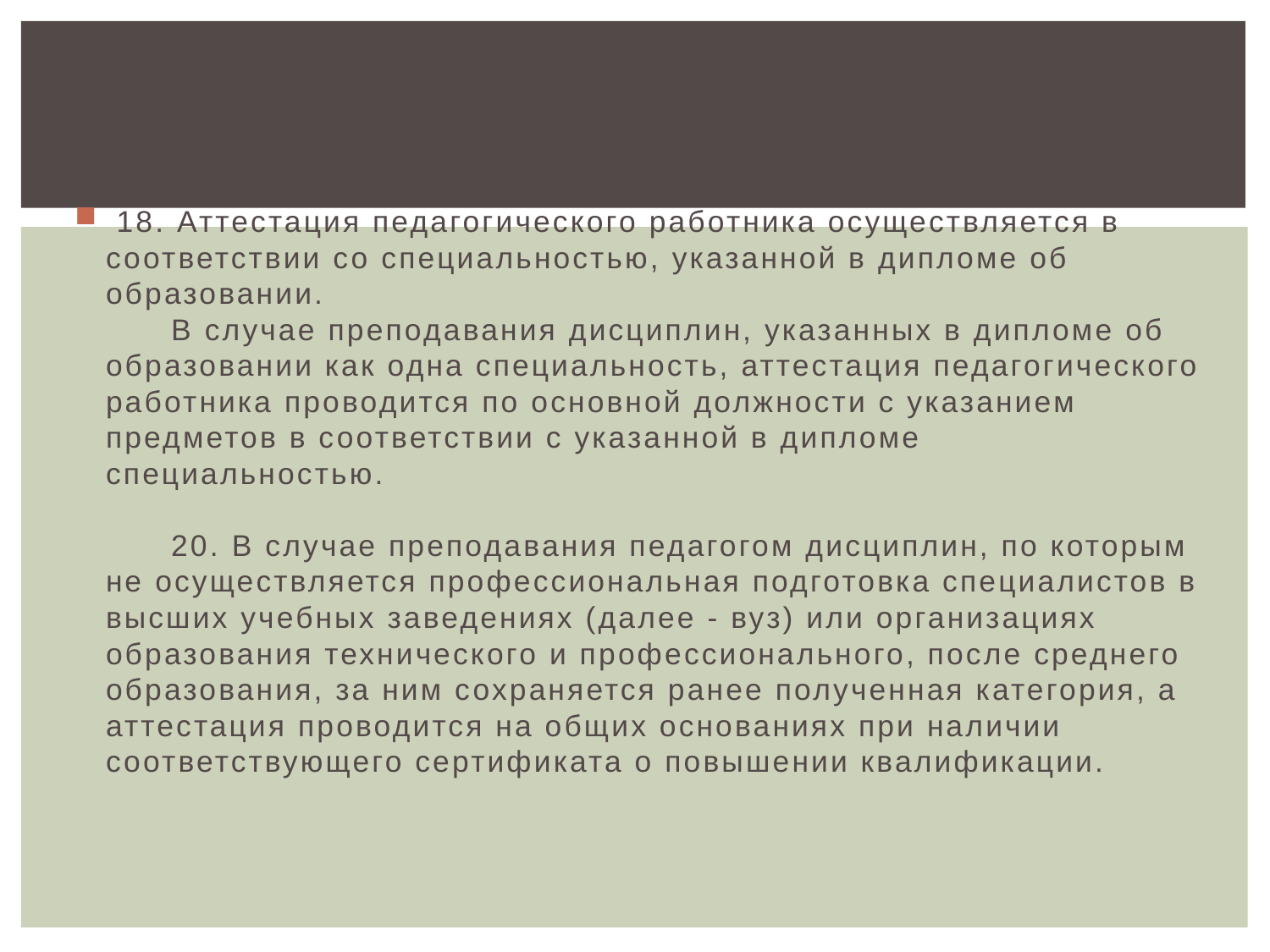

18. Аттестация педагогического работника осуществляется в соответствии со специальностью, указанной в дипломе об образовании.
      В случае преподавания дисциплин, указанных в дипломе об образовании как одна специальность, аттестация педагогического работника проводится по основной должности с указанием предметов в соответствии с указанной в дипломе специальностью.
     
      20. B случае преподавания педагогом дисциплин, по которым не осуществляется профессиональная подготовка специалистов в высших учебных заведениях (далее - вуз) или организациях образования технического и профессионального, после среднего образования, за ним сохраняется ранее полученная категория, а аттестация проводится на общих основаниях при наличии соответствующего сертификата о повышении квалификации.